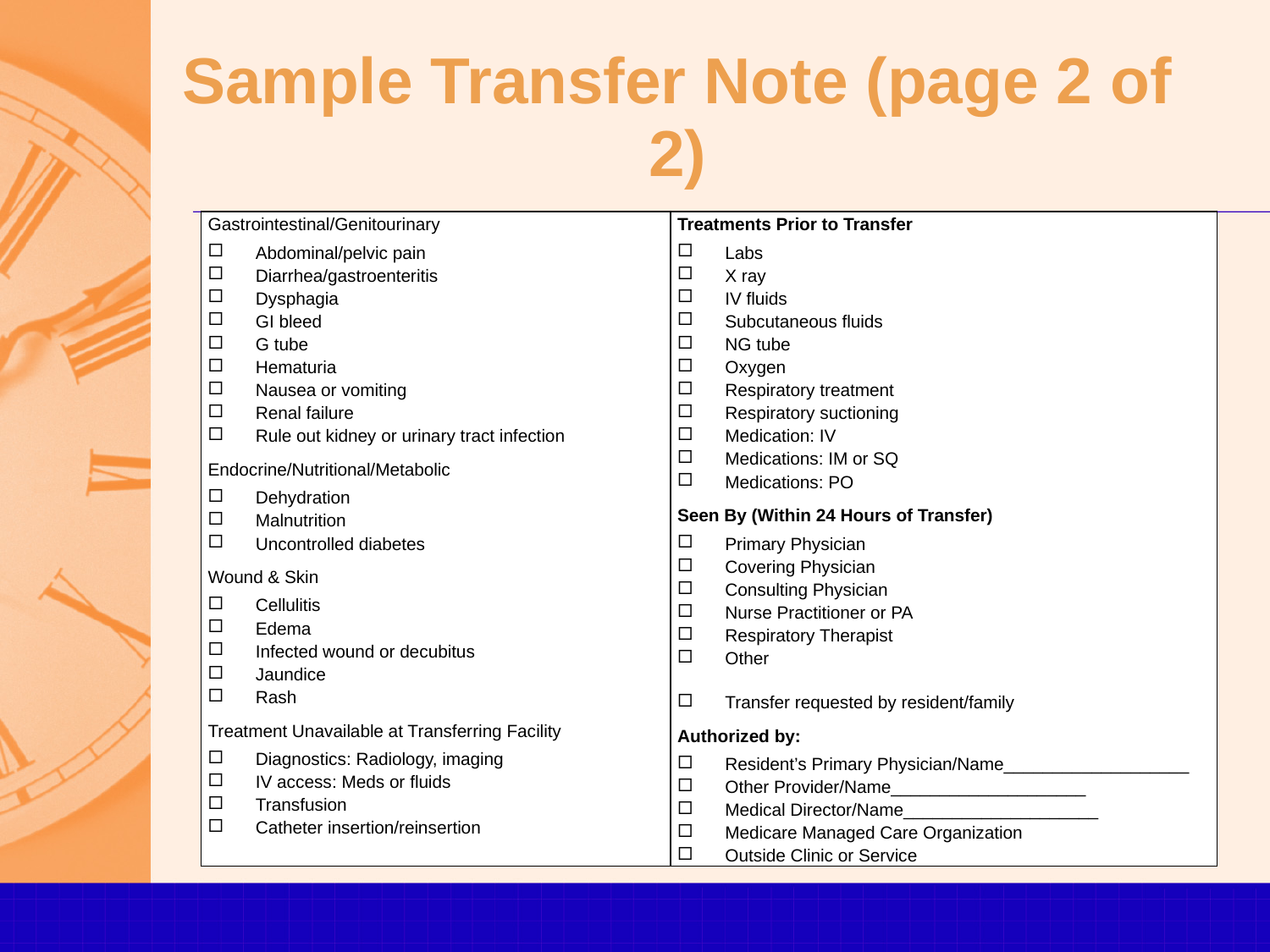

# Sample Transfer Note (page 2 of 2)
| Gastrointestinal/Genitourinary Abdominal/pelvic pain Diarrhea/gastroenteritis Dysphagia GI bleed G tube Hematuria Nausea or vomiting Renal failure Rule out kidney or urinary tract infection Endocrine/Nutritional/Metabolic Dehydration Malnutrition Uncontrolled diabetes Wound & Skin Cellulitis Edema Infected wound or decubitus Jaundice Rash Treatment Unavailable at Transferring Facility Diagnostics: Radiology, imaging IV access: Meds or fluids Transfusion Catheter insertion/reinsertion | Treatments Prior to Transfer Labs X ray IV fluids Subcutaneous fluids NG tube Oxygen Respiratory treatment Respiratory suctioning Medication: IV Medications: IM or SQ Medications: PO Seen By (Within 24 Hours of Transfer) Primary Physician Covering Physician Consulting Physician Nurse Practitioner or PA Respiratory Therapist Other Transfer requested by resident/family Authorized by: Resident’s Primary Physician/Name\_\_\_\_\_\_\_\_\_\_\_\_\_\_\_\_\_\_\_ Other Provider/Name\_\_\_\_\_\_\_\_\_\_\_\_\_\_\_\_\_\_\_\_ Medical Director/Name\_\_\_\_\_\_\_\_\_\_\_\_\_\_\_\_\_\_\_\_ Medicare Managed Care Organization Outside Clinic or Service |
| --- | --- |